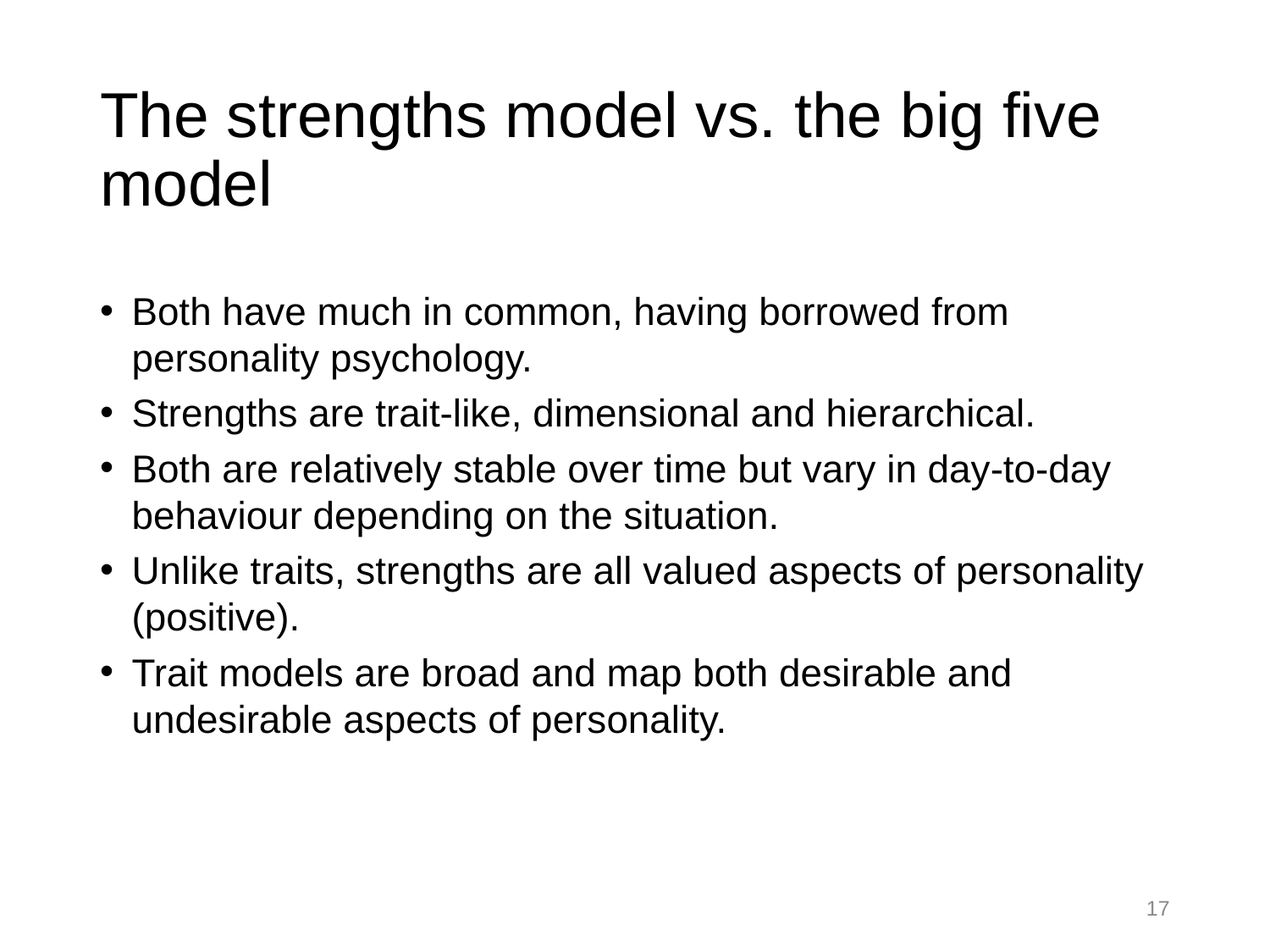

# The strengths model vs. the big five model
Both have much in common, having borrowed from personality psychology.
Strengths are trait-like, dimensional and hierarchical.
Both are relatively stable over time but vary in day-to-day behaviour depending on the situation.
Unlike traits, strengths are all valued aspects of personality (positive).
Trait models are broad and map both desirable and undesirable aspects of personality.
17